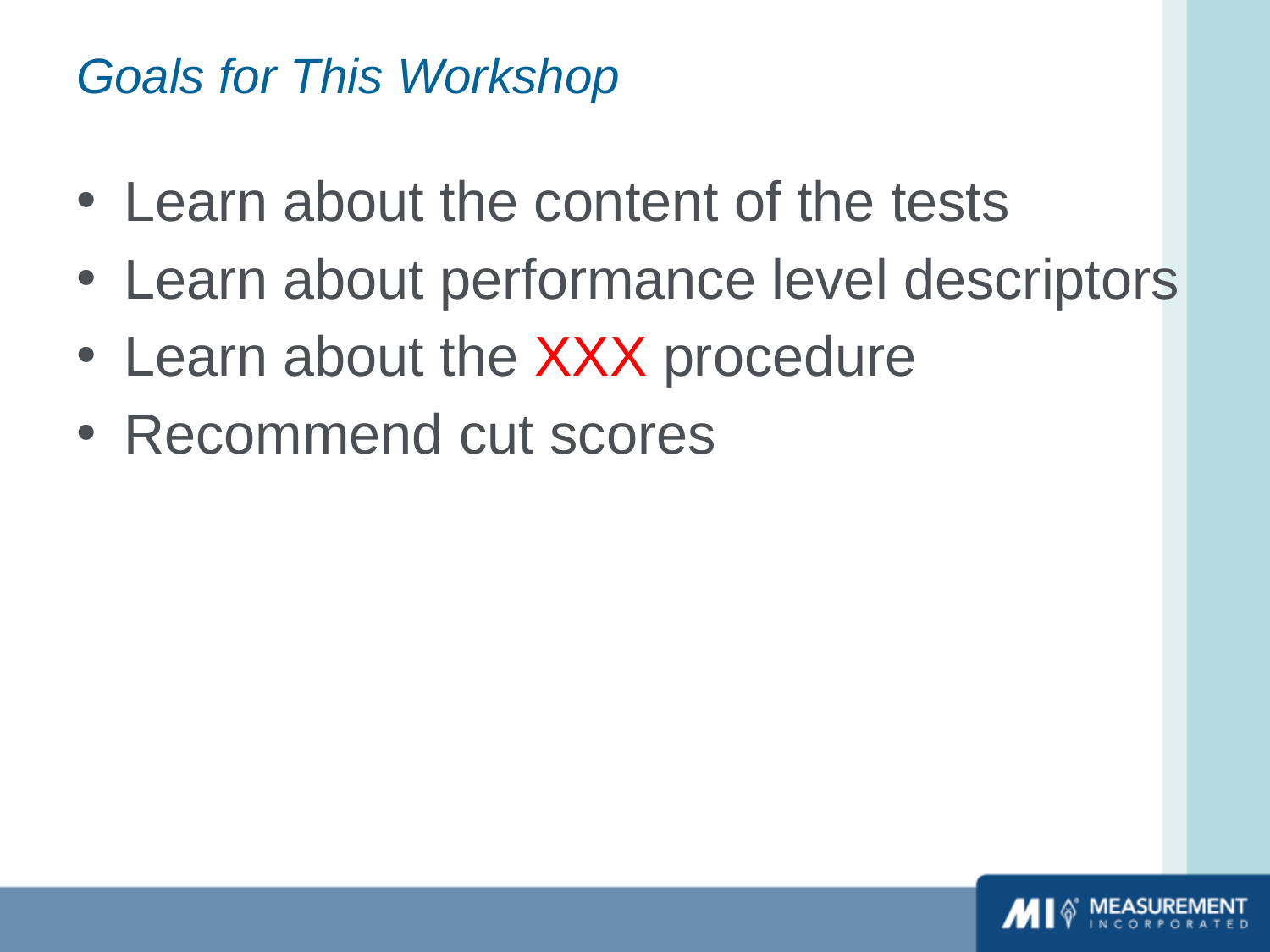

# Goals for This Workshop
Learn about the content of the tests
Learn about performance level descriptors
Learn about the XXX procedure
Recommend cut scores